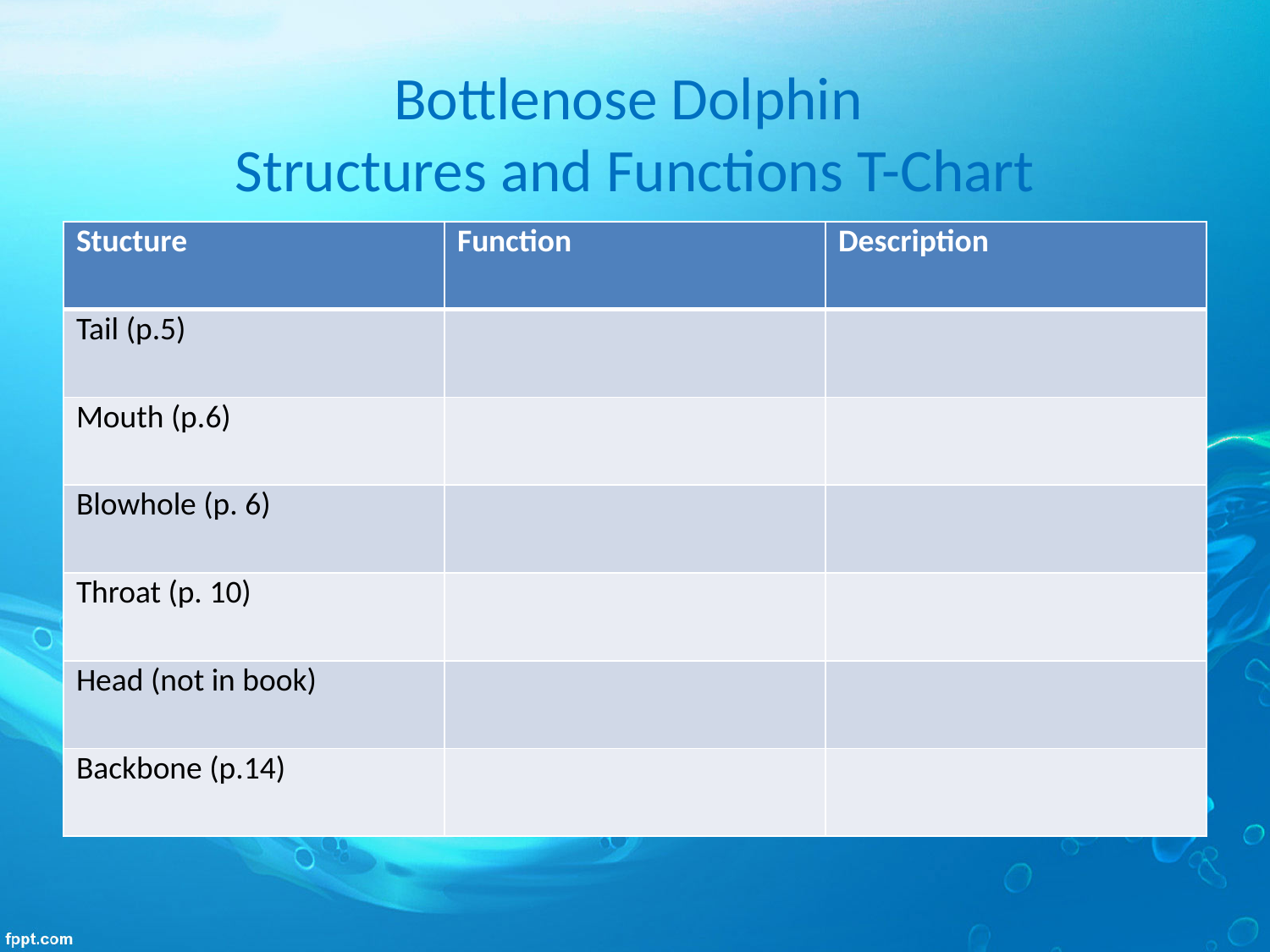

# Bottlenose Dolphin Structures and Functions T-Chart
| Stucture | Function | Description |
| --- | --- | --- |
| Tail (p.5) |  |  |
| Mouth (p.6) |  |  |
| Blowhole (p. 6) |  |  |
| Throat (p. 10) |  |  |
| Head (not in book) |  |  |
| Backbone (p.14) |  |  |